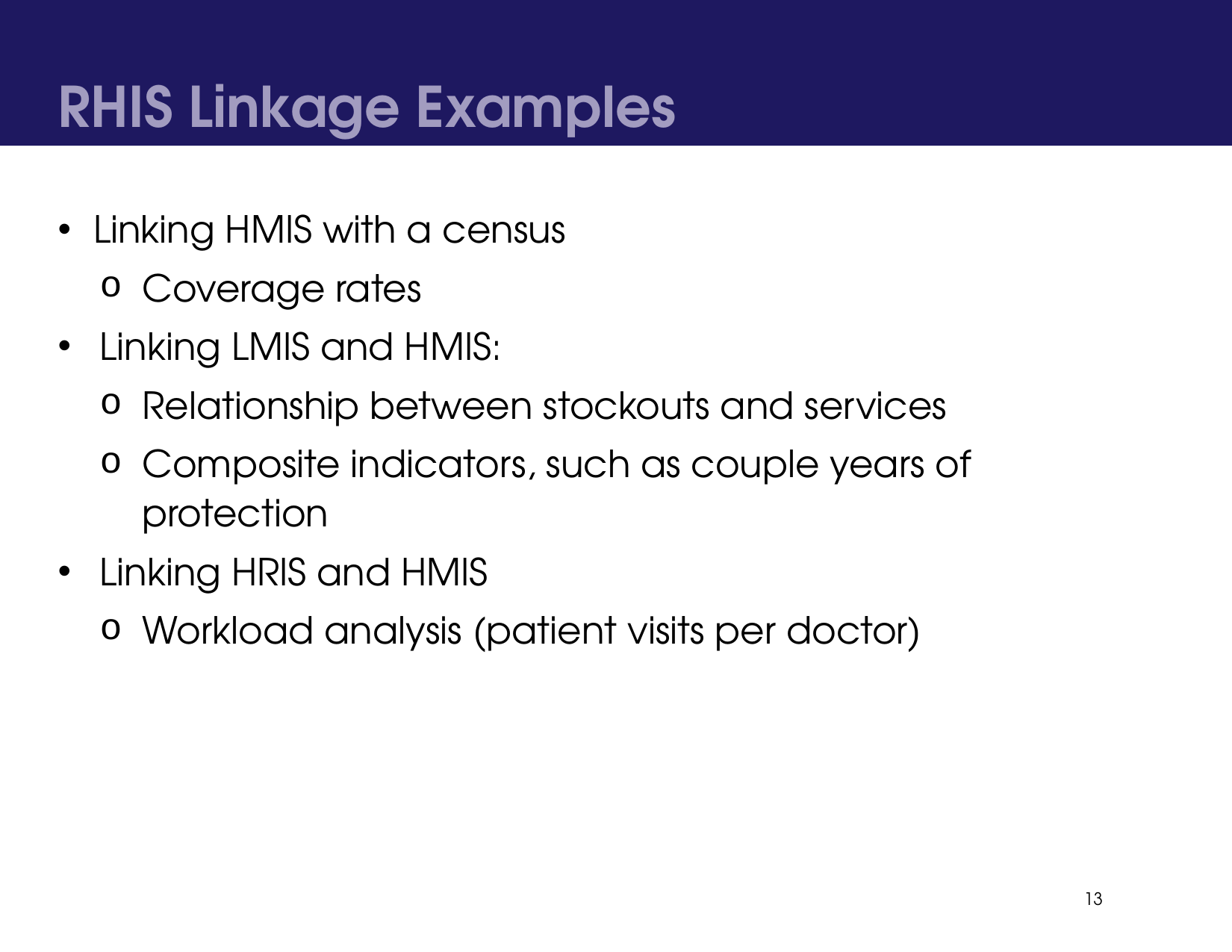

# RHIS Linkage Examples
Linking HMIS with a census
Coverage rates
Linking LMIS and HMIS:
Relationship between stockouts and services
Composite indicators, such as couple years of protection
Linking HRIS and HMIS
Workload analysis (patient visits per doctor)
13